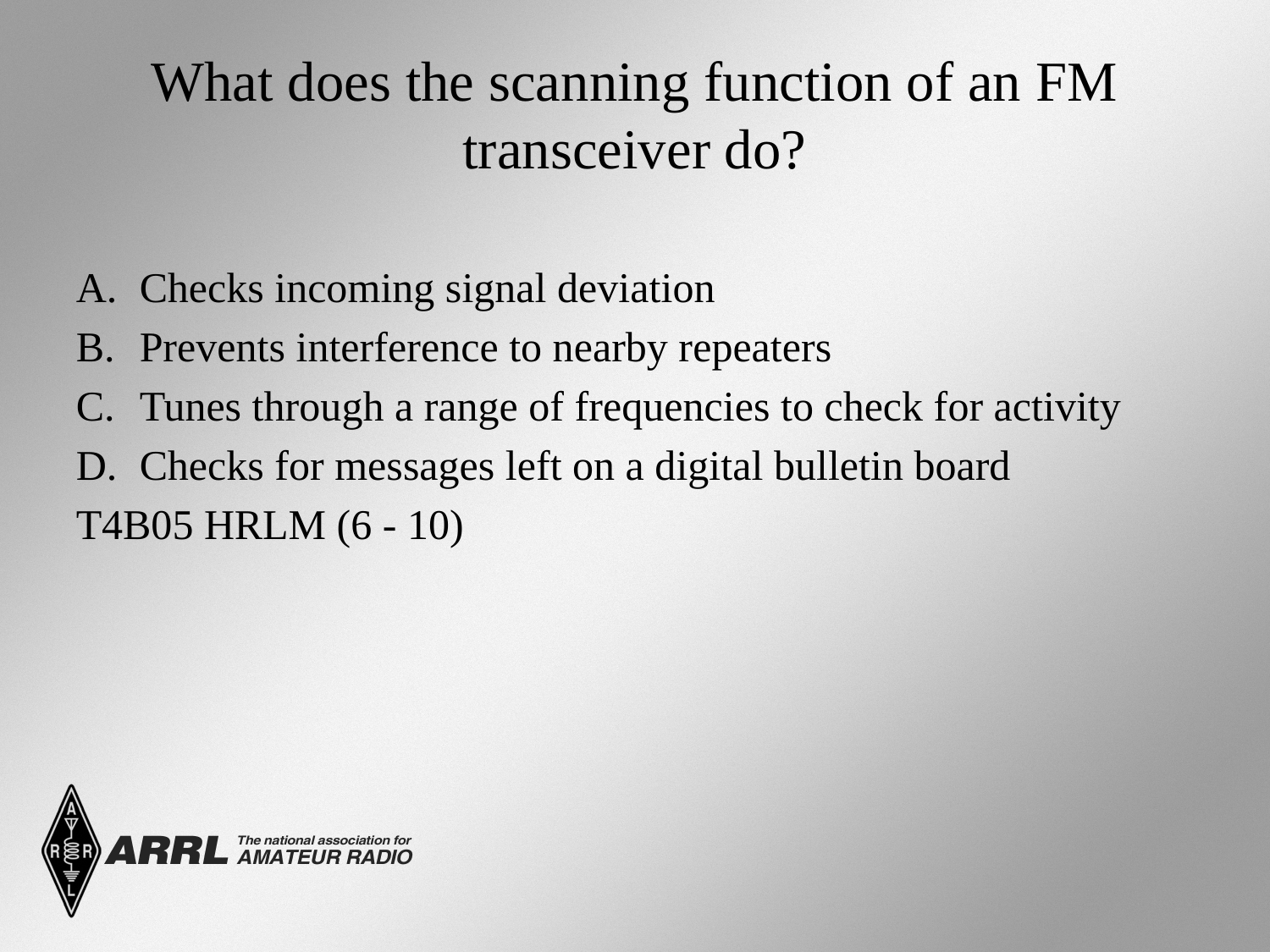

# What does the scanning function of an FM transceiver do?
Checks incoming signal deviation
Prevents interference to nearby repeaters
Tunes through a range of frequencies to check for activity
Checks for messages left on a digital bulletin board
T4B05 HRLM (6 - 10)